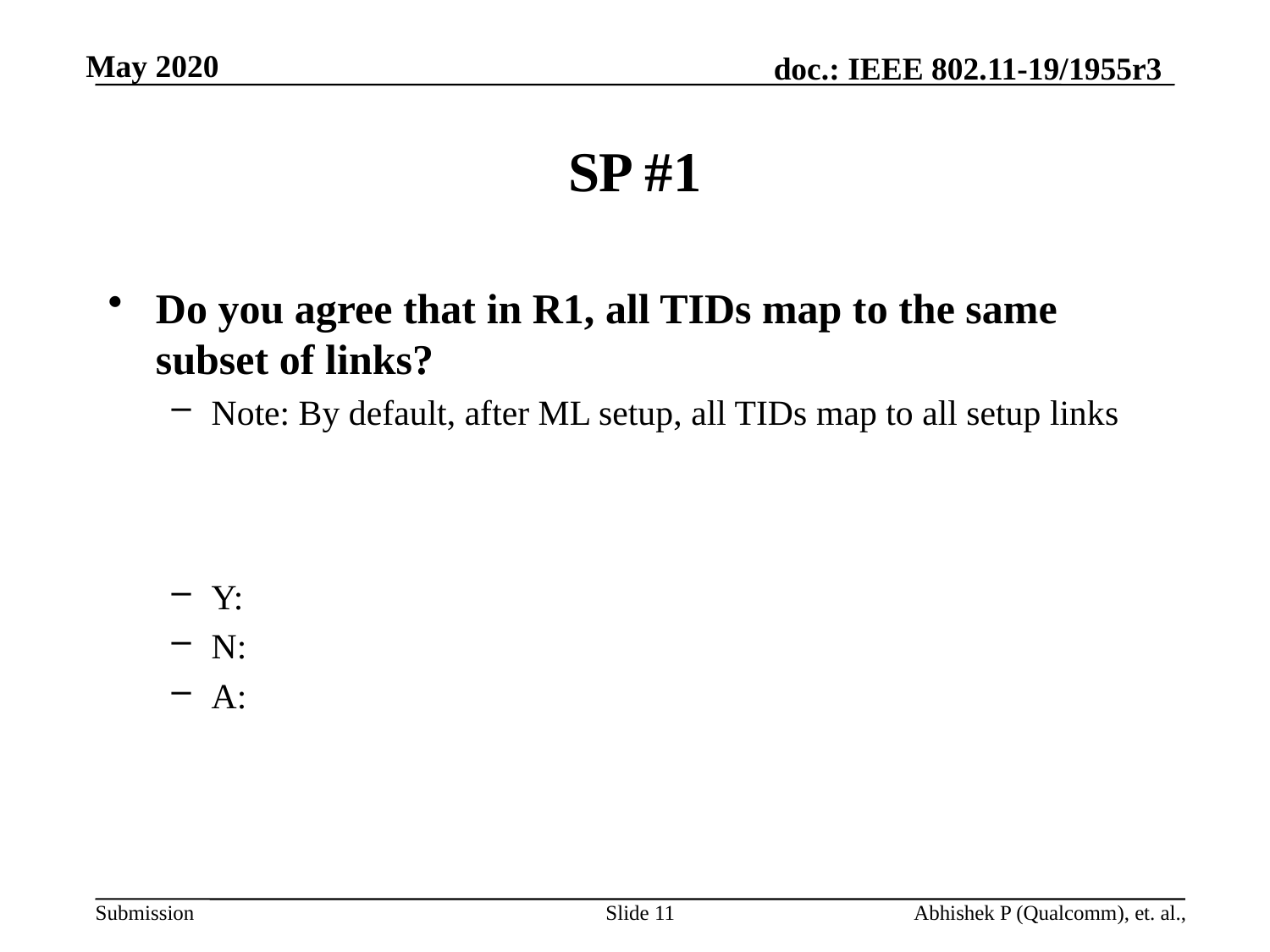

# SP #1
Do you agree that in R1, all TIDs map to the same subset of links?
Note: By default, after ML setup, all TIDs map to all setup links

Y:
N:
A:

Slide 11
Abhishek P (Qualcomm), et. al.,